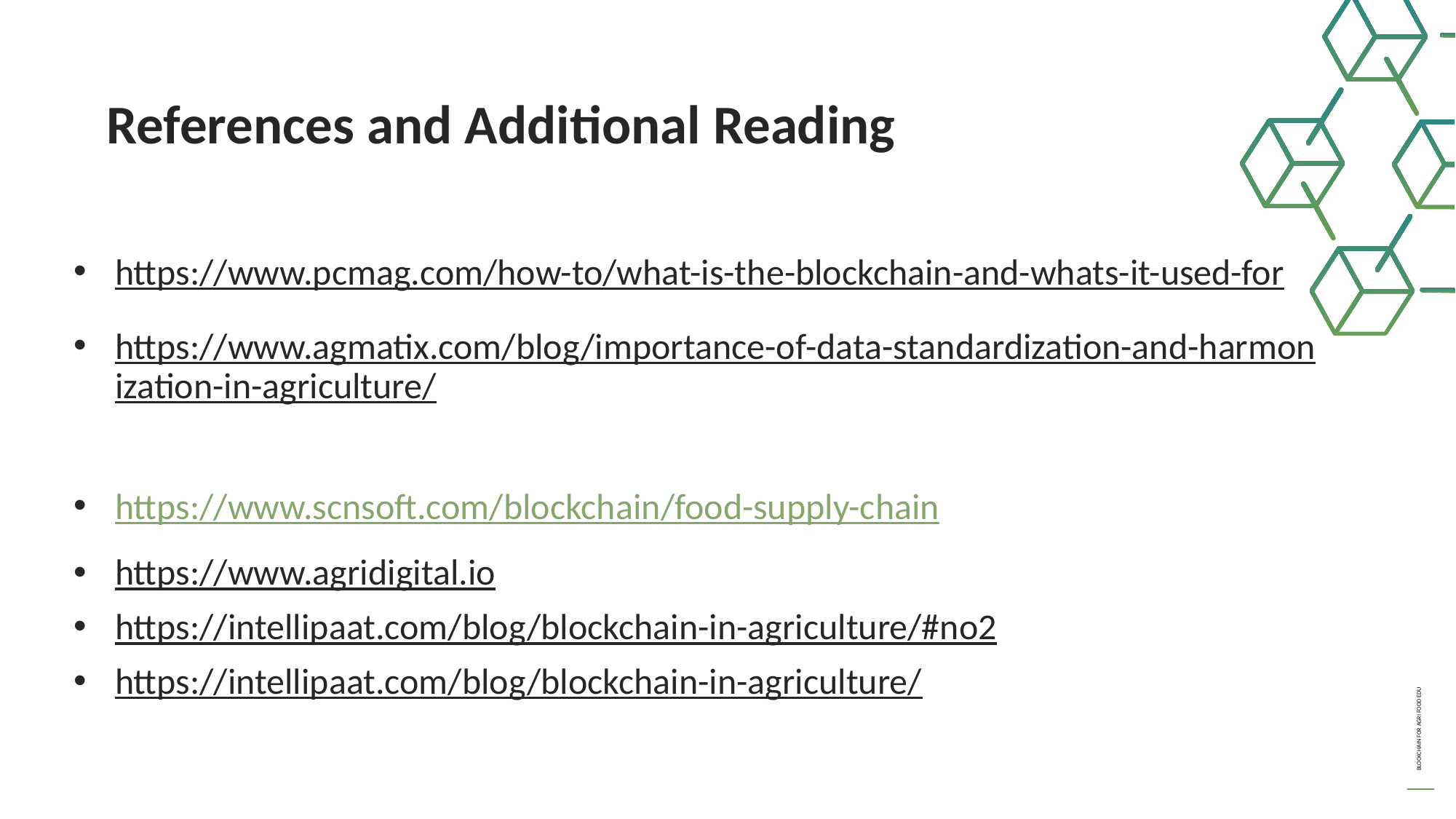

References and Additional Reading
https://www.pcmag.com/how-to/what-is-the-blockchain-and-whats-it-used-for
https://www.agmatix.com/blog/importance-of-data-standardization-and-harmonization-in-agriculture/
https://www.scnsoft.com/blockchain/food-supply-chain
https://www.agridigital.io
https://intellipaat.com/blog/blockchain-in-agriculture/#no2
https://intellipaat.com/blog/blockchain-in-agriculture/